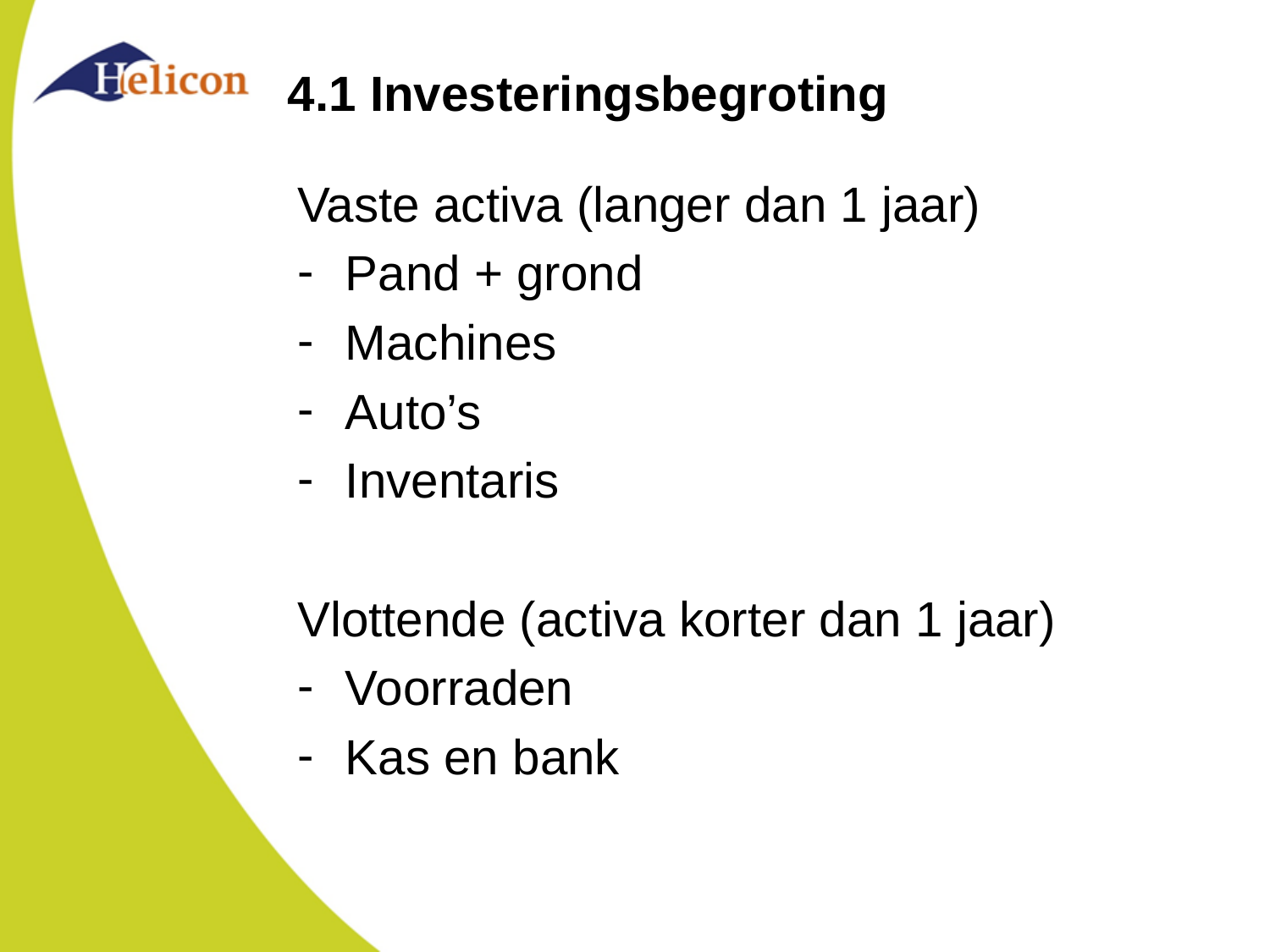

# 4.1 Investeringsbegroting
Vaste activa (langer dan 1 jaar)
Pand + grond
Machines
Auto’s
Inventaris

Vlottende (activa korter dan 1 jaar)
Voorraden
Kas en bank